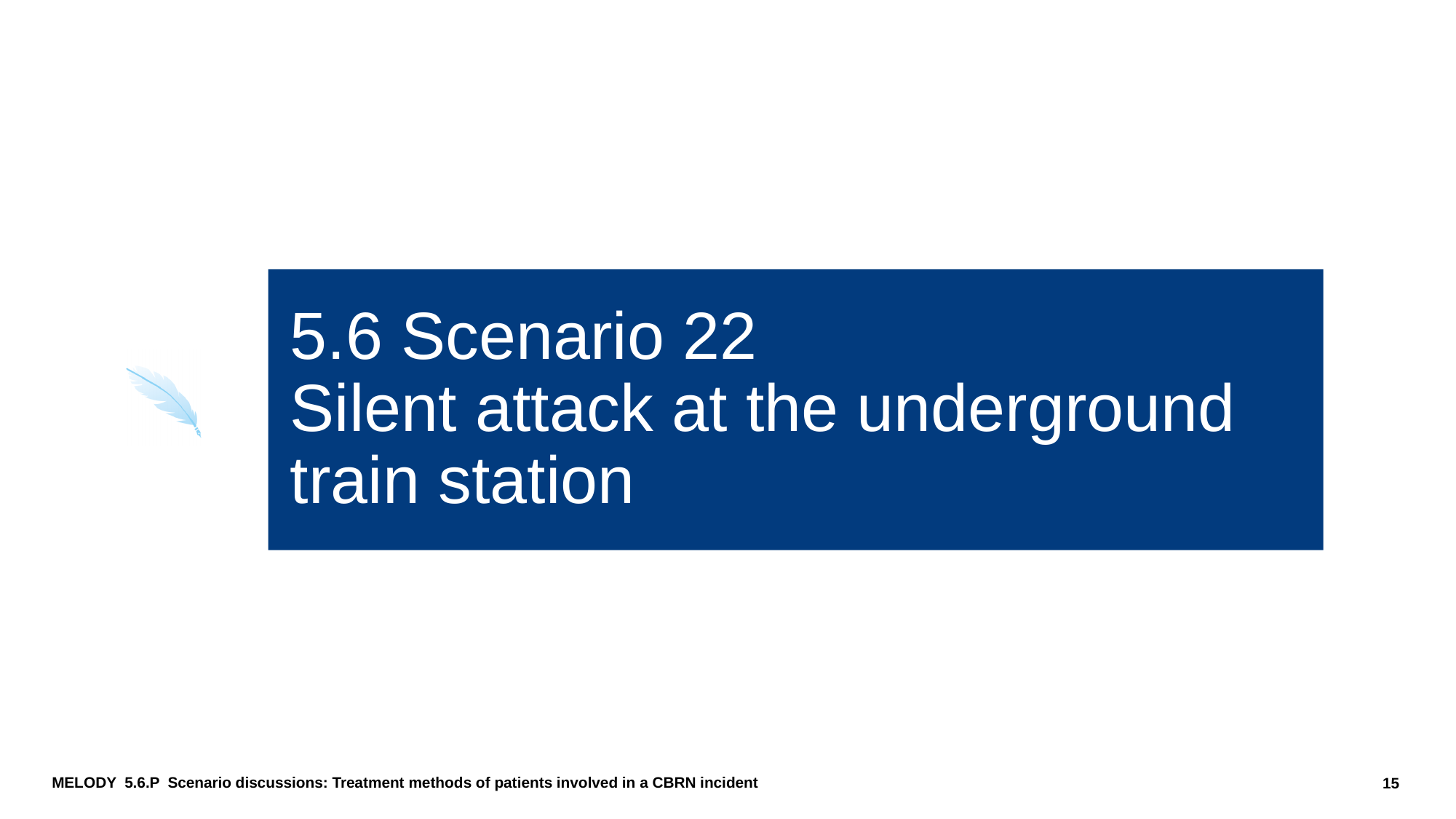

# 5.6 Scenario 22 Silent attack at the underground train station
MELODY  5.6.P  Scenario discussions: Treatment methods of patients involved in a CBRN incident
15